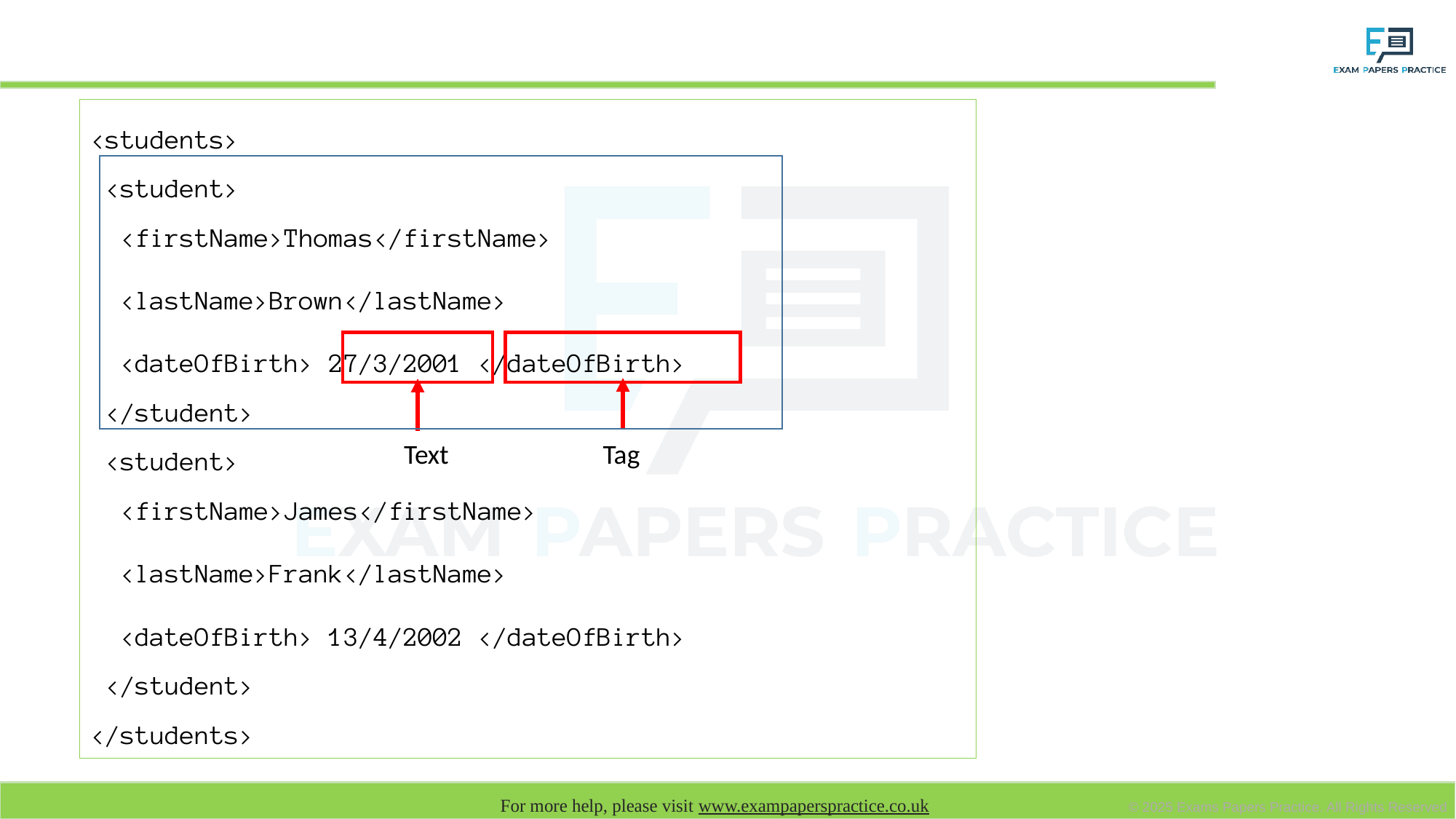

# XML Example
<students>
 <student>
  <firstName>Thomas</firstName>
  <lastName>Brown</lastName>
  <dateOfBirth> 27/3/2001 </dateOfBirth>
 </student>
 <student>
  <firstName>James</firstName>
  <lastName>Frank</lastName>
  <dateOfBirth> 13/4/2002 </dateOfBirth>
 </student>
</students>

Text                         Tag